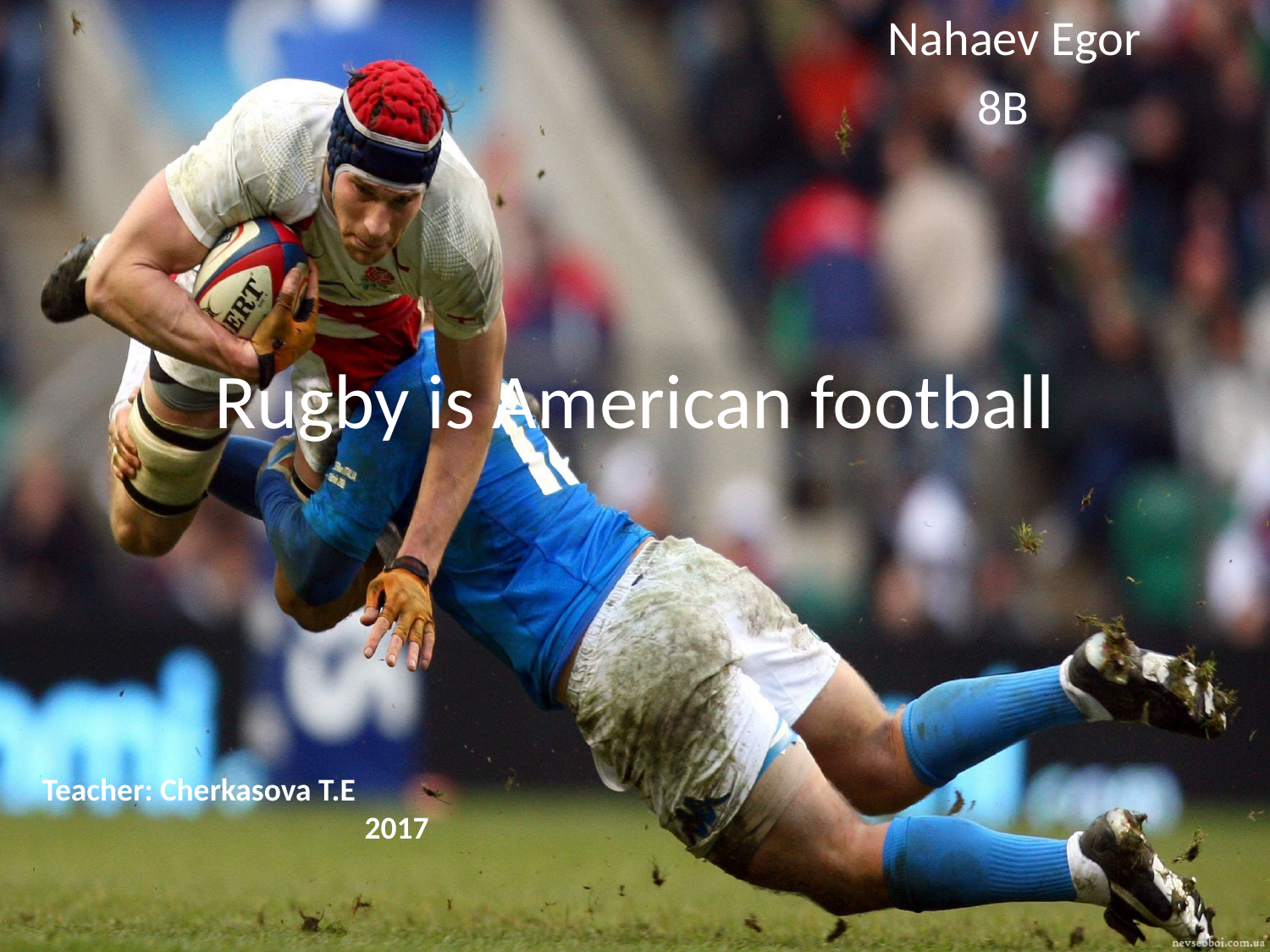

Nahaev Egor
                                                      8B
# Rugby is American football

Teacher: Cherkasova T.E
2017